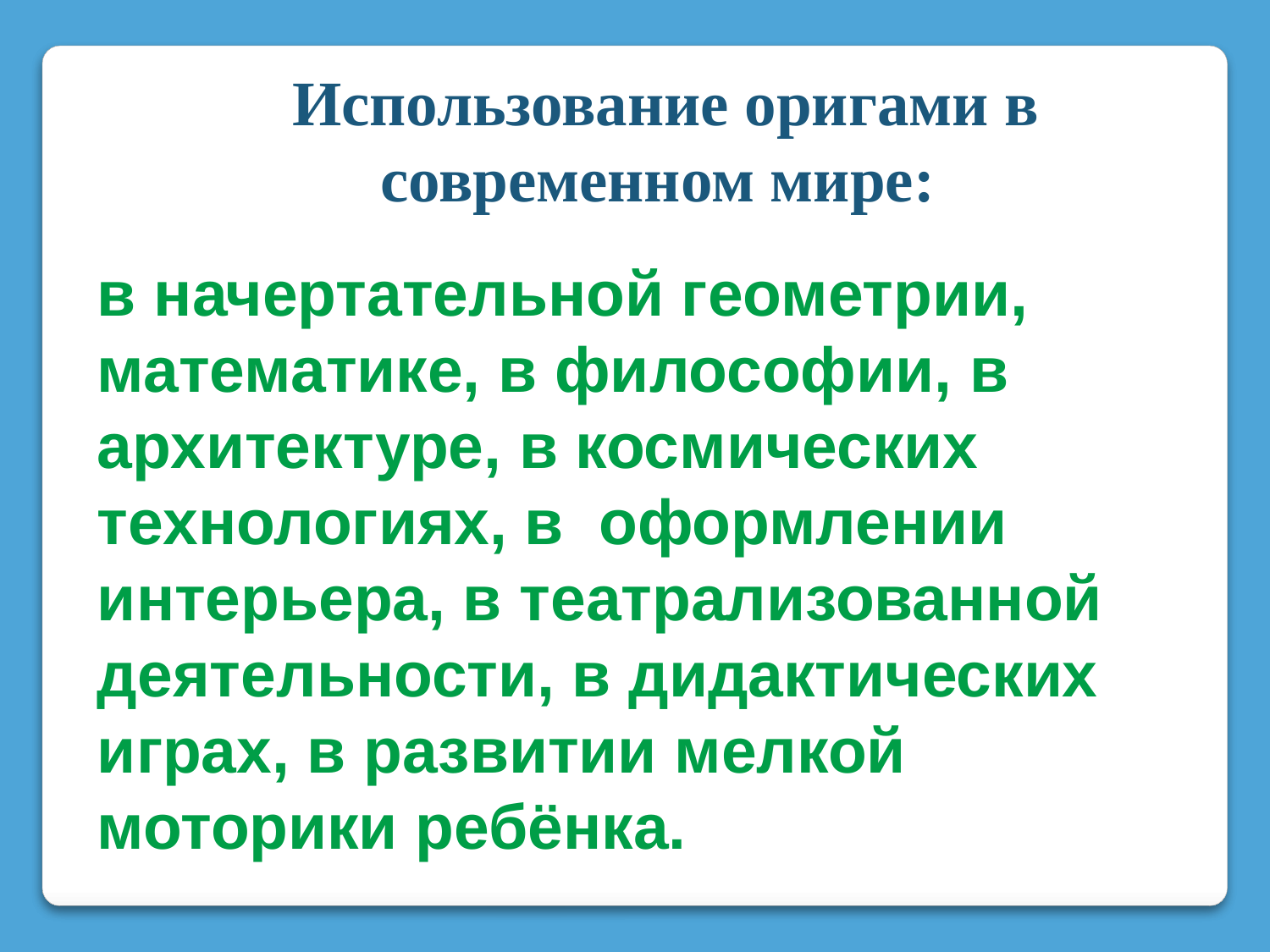

Использование оригами в современном мире:
в начертательной геометрии, математике, в философии, в архитектуре, в космических технологиях, в  оформлении интерьера, в театрализованной деятельности, в дидактических играх, в развитии мелкой моторики ребёнка.